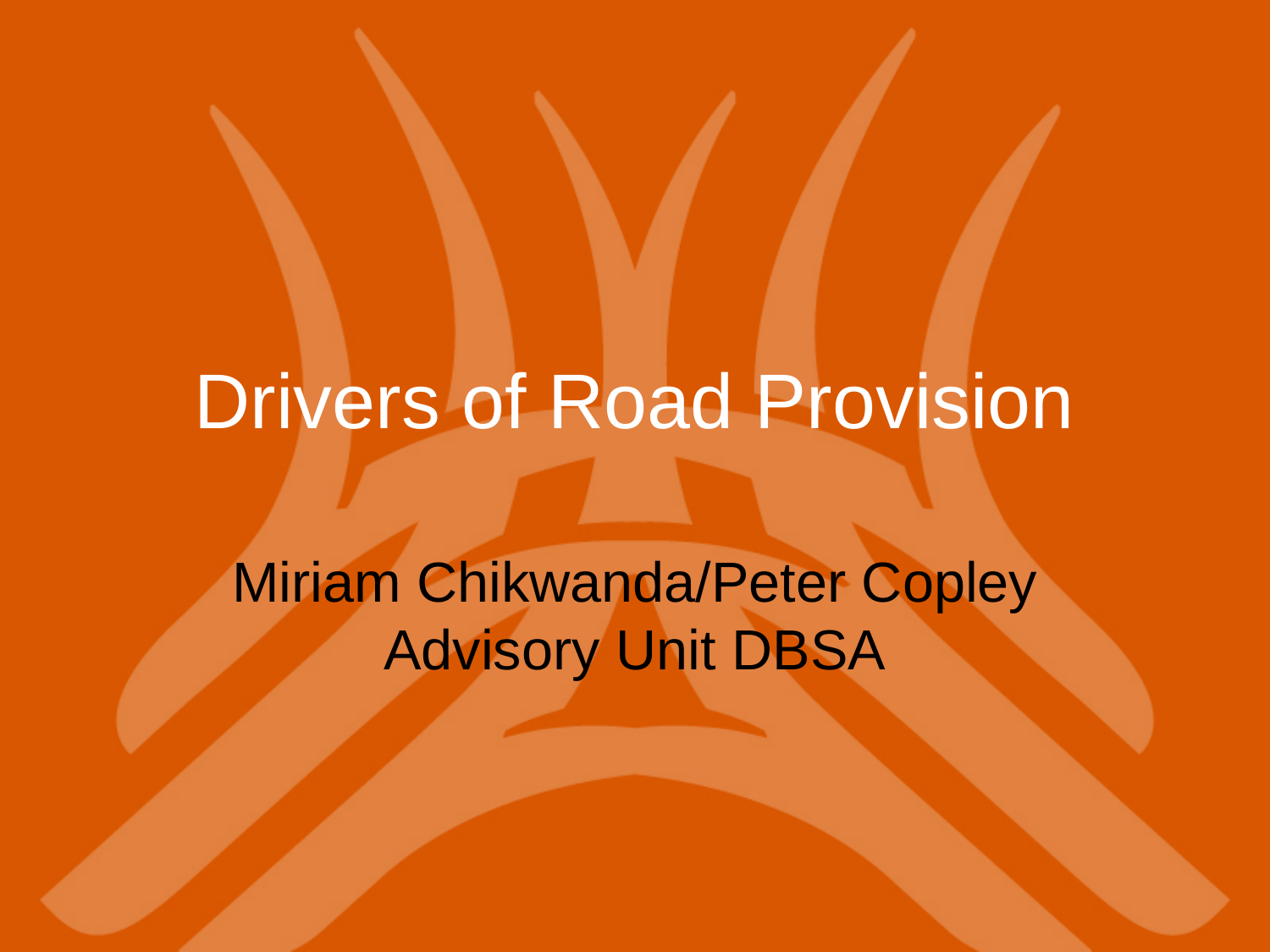

# Drivers of Road Provision
Miriam Chikwanda/Peter Copley
Advisory Unit DBSA